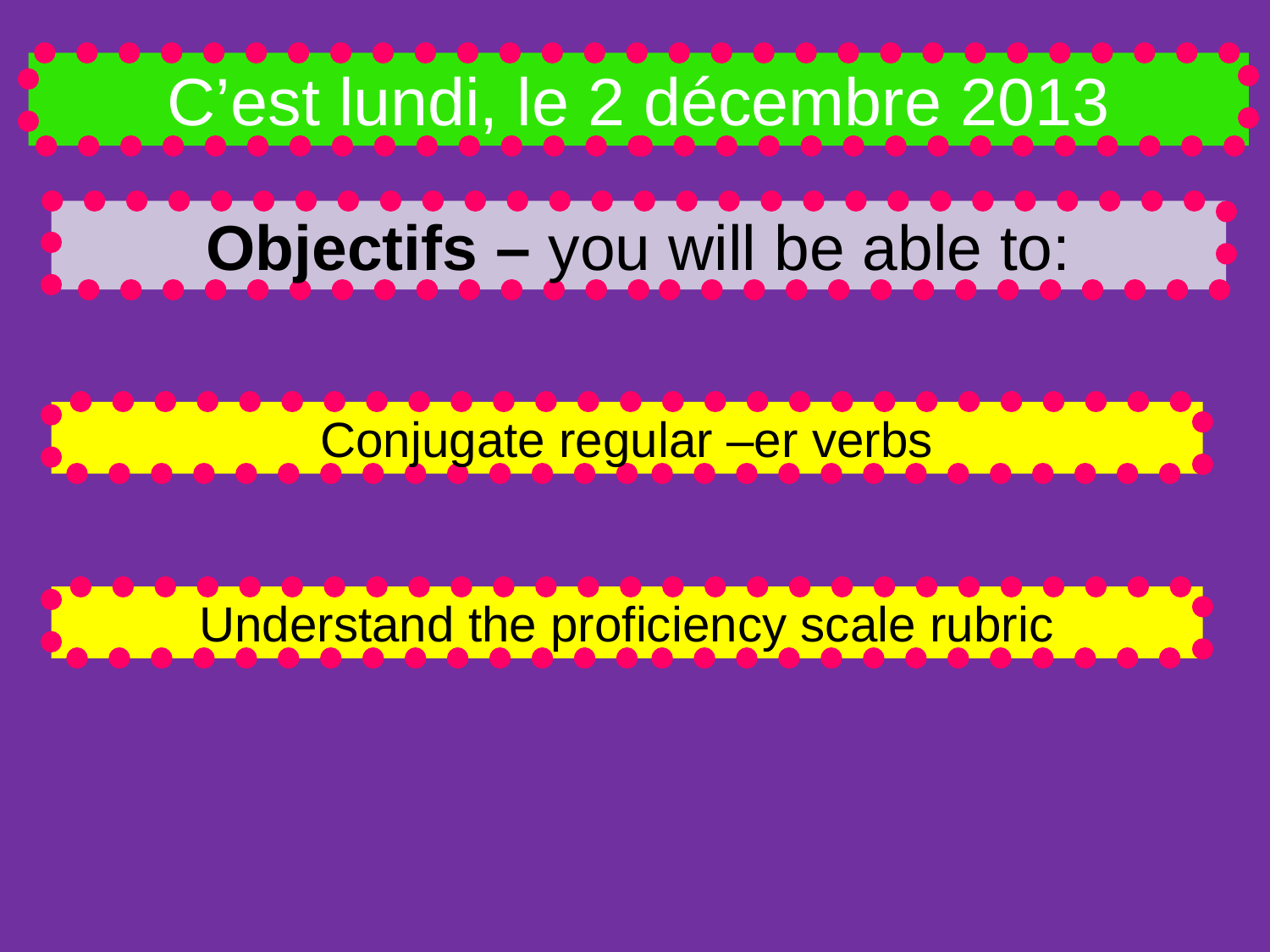

C’est lundi, le 2 décembre 2013
Objectifs – you will be able to:
Conjugate regular –er verbs
Understand the proficiency scale rubric